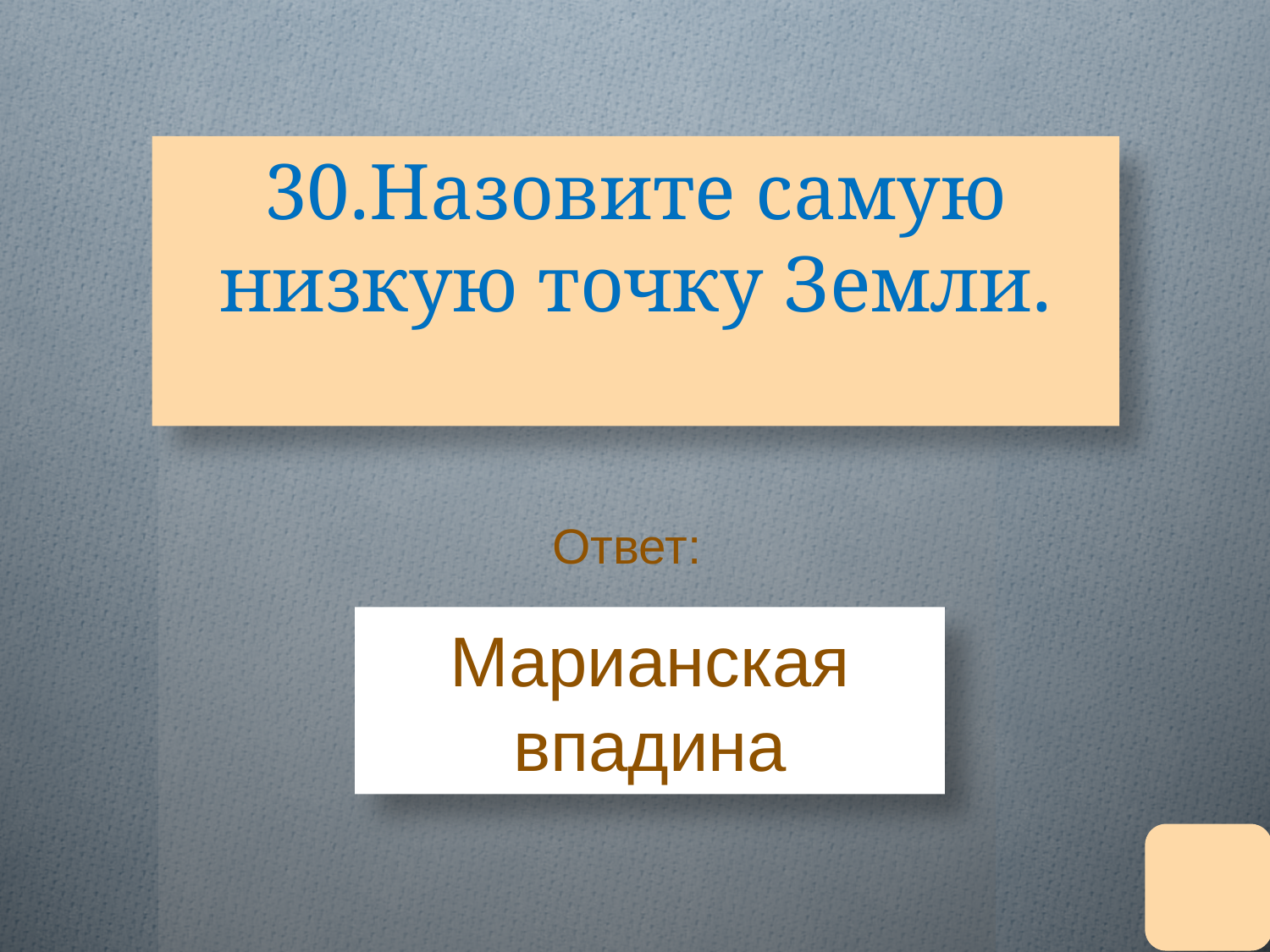

# 30.Назовите самую низкую точку Земли.
Ответ:
Марианская впадина